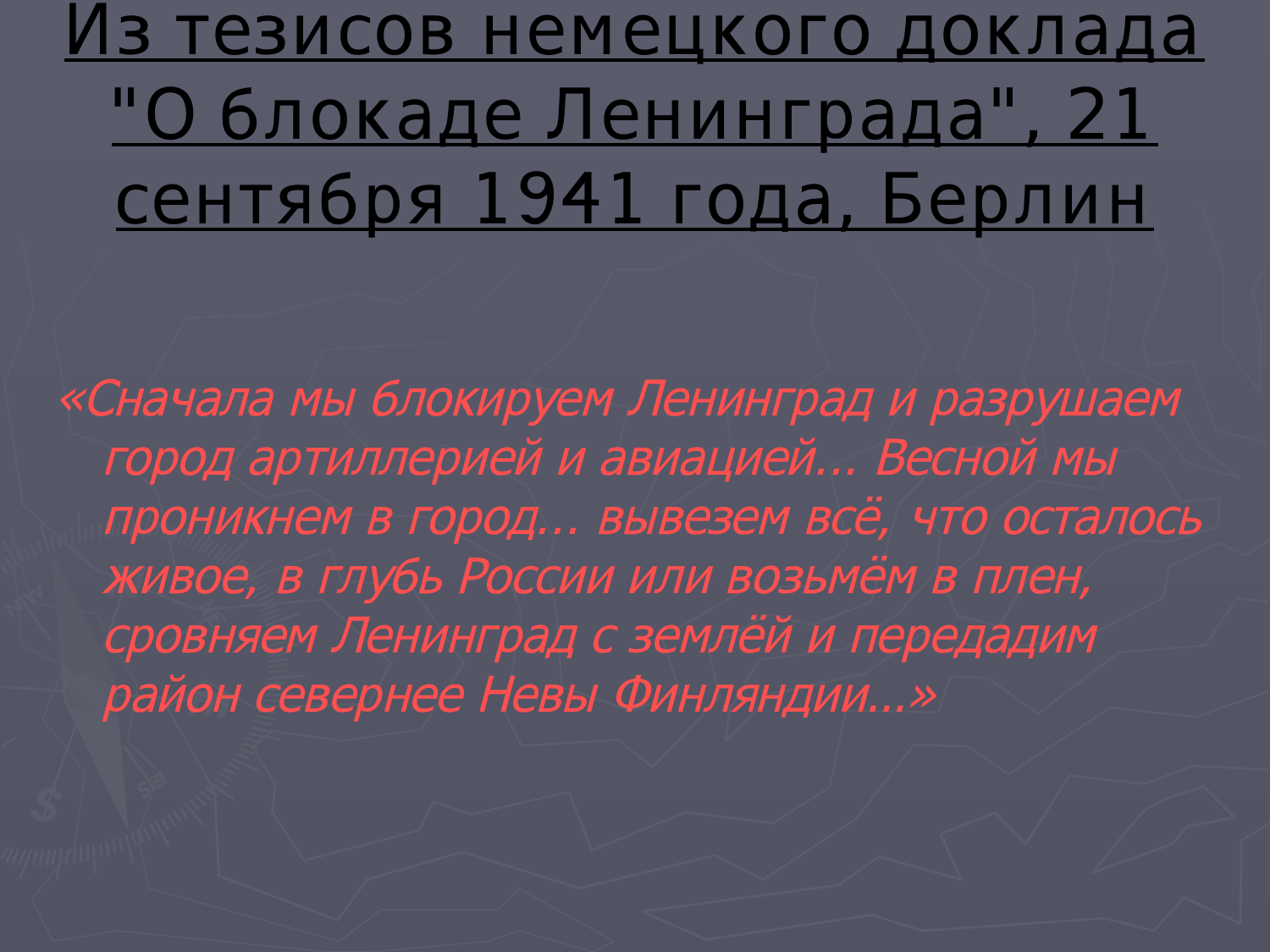

# Из тезисов немецкого доклада "О блокаде Ленинграда", 21 сентября 1941 года, Берлин

«Сначала мы блокируем Ленинград и разрушаем город артиллерией и авиацией... Весной мы проникнем в город... вывезем всё, что осталось живое, в глубь России или возьмём в плен, сровняем Ленинград с землёй и передадим район севернее Невы Финляндии…»